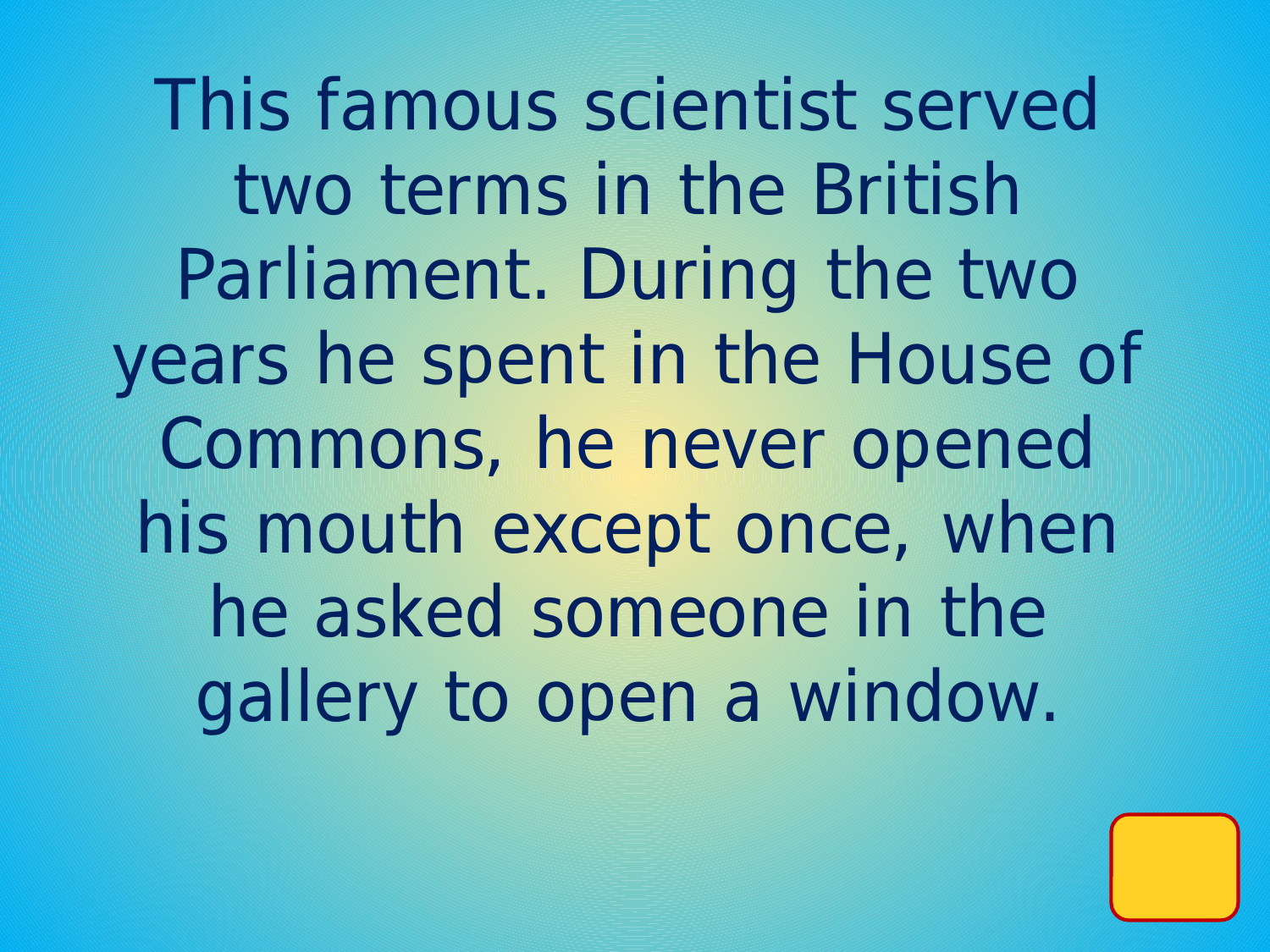

This famous scientist served two terms in the British Parliament. During the two years he spent in the House of Commons, he never opened his mouth except once, when he asked someone in the
gallery to open a window.